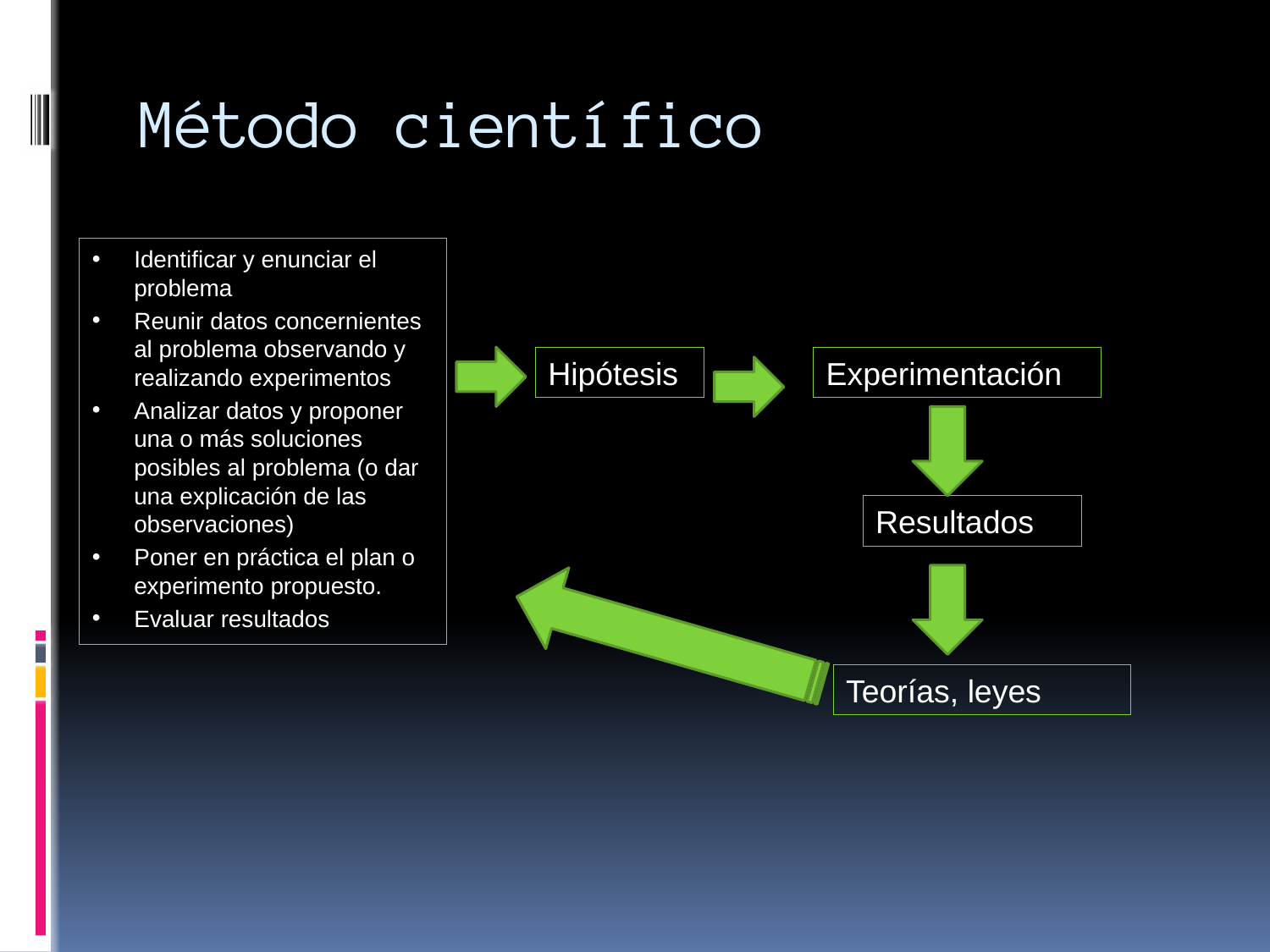

# Método científico
Identificar y enunciar el problema
Reunir datos concernientes al problema observando y realizando experimentos
Analizar datos y proponer una o más soluciones posibles al problema (o dar una explicación de las observaciones)
Poner en práctica el plan o experimento propuesto.
Evaluar resultados

Hipótesis
Experimentación

Resultados

Teorías, leyes